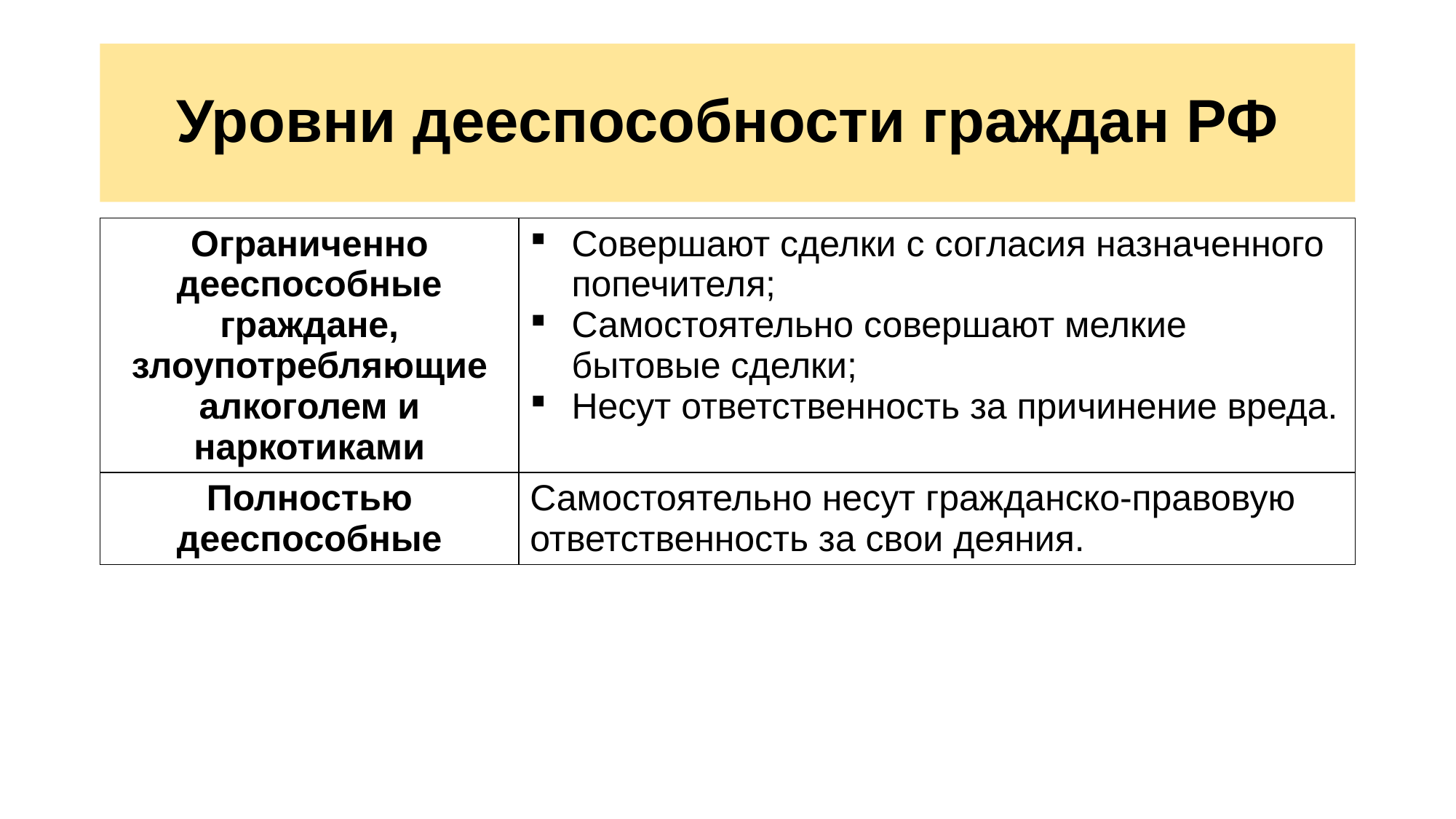

# Уровни дееспособности граждан РФ
| Ограниченно дееспособные граждане, злоупотребляющие алкоголем и наркотиками | Совершают сделки с согласия назначенного попечителя; Самостоятельно совершают мелкие бытовые сделки; Несут ответственность за причинение вреда. |
| --- | --- |
| Полностью дееспособные | Самостоятельно несут гражданско-правовую ответственность за свои деяния. |